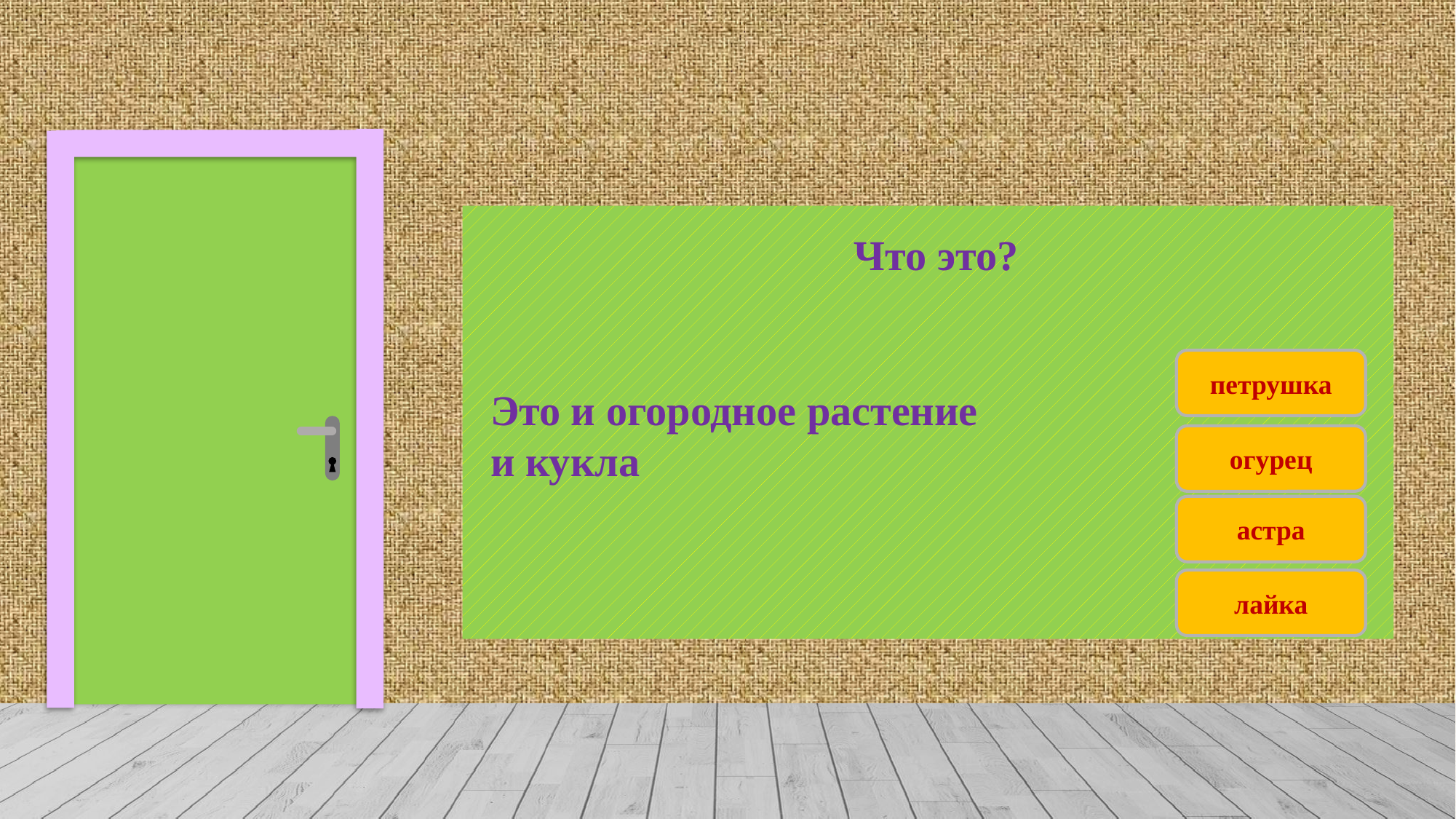

Что это?
петрушка
Это и огородное растение и кукла
огурец
астра
лайка